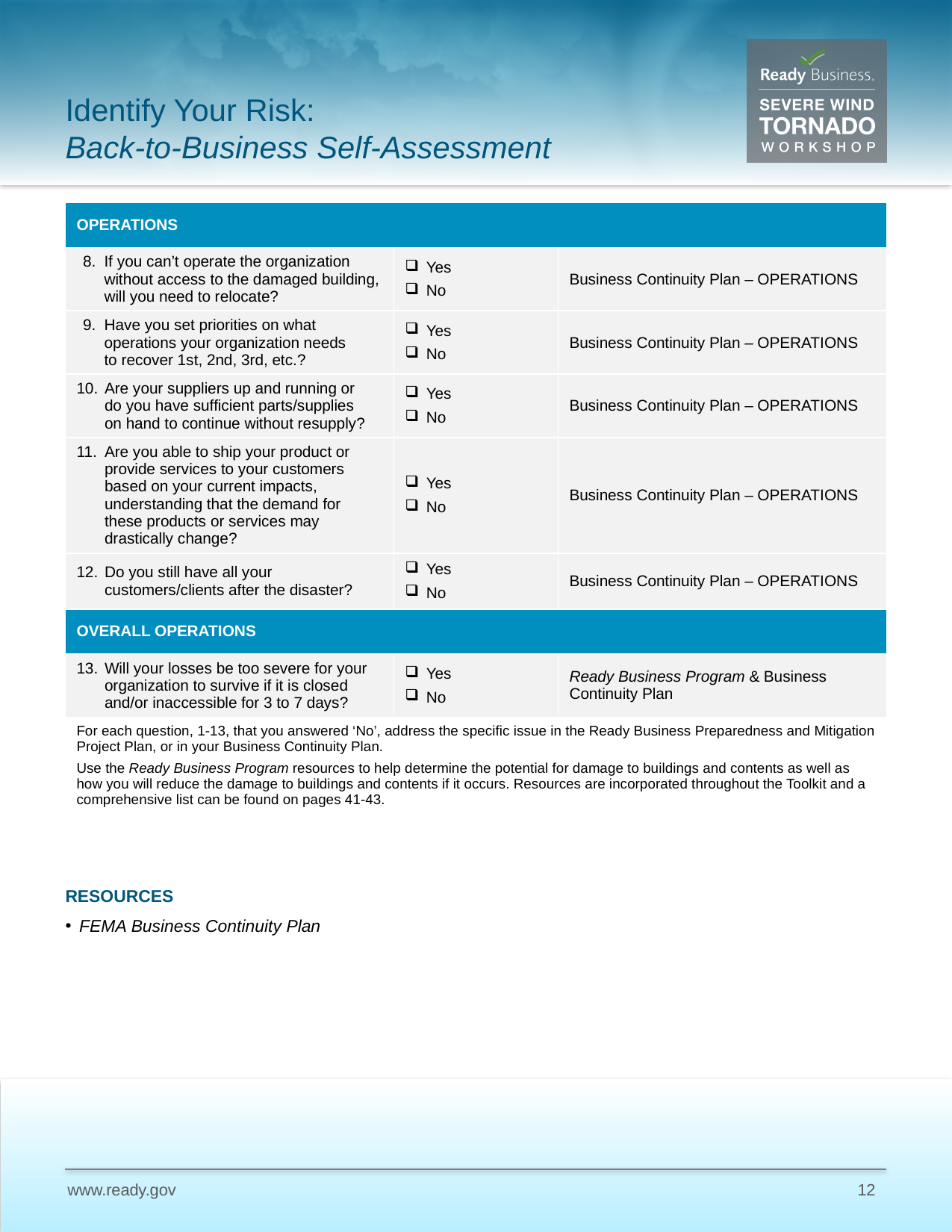

# Identify Your Risk: Back-to-Business Self-Assessment
| OPERATIONS |  |  |
| --- | --- | --- |
| If you can’t operate the organization without access to the damaged building, will you need to relocate? | Yes No | Business Continuity Plan – OPERATIONS |
| Have you set priorities on what operations your organization needs to recover 1st, 2nd, 3rd, etc.? | Yes No | Business Continuity Plan – OPERATIONS |
| Are your suppliers up and running or do you have sufficient parts/supplies on hand to continue without resupply? | Yes No | Business Continuity Plan – OPERATIONS |
| Are you able to ship your product or provide services to your customers based on your current impacts, understanding that the demand for these products or services may drastically change? | Yes No | Business Continuity Plan – OPERATIONS |
| Do you still have all your customers/clients after the disaster? | Yes No | Business Continuity Plan – OPERATIONS |
| OVERALL OPERATIONS |  |  |
| Will your losses be too severe for your organization to survive if it is closed and/or inaccessible for 3 to 7 days? | Yes No | Ready Business Program & Business Continuity Plan |
| For each question, 1-13, that you answered ‘No’, address the specific issue in the Ready Business Preparedness and Mitigation Project Plan, or in your Business Continuity Plan. Use the Ready Business Program resources to help determine the potential for damage to buildings and contents as well as how you will reduce the damage to buildings and contents if it occurs. Resources are incorporated throughout the Toolkit and a comprehensive list can be found on pages 41-43. |  |  |
RESOURCES
FEMA Business Continuity Plan
12